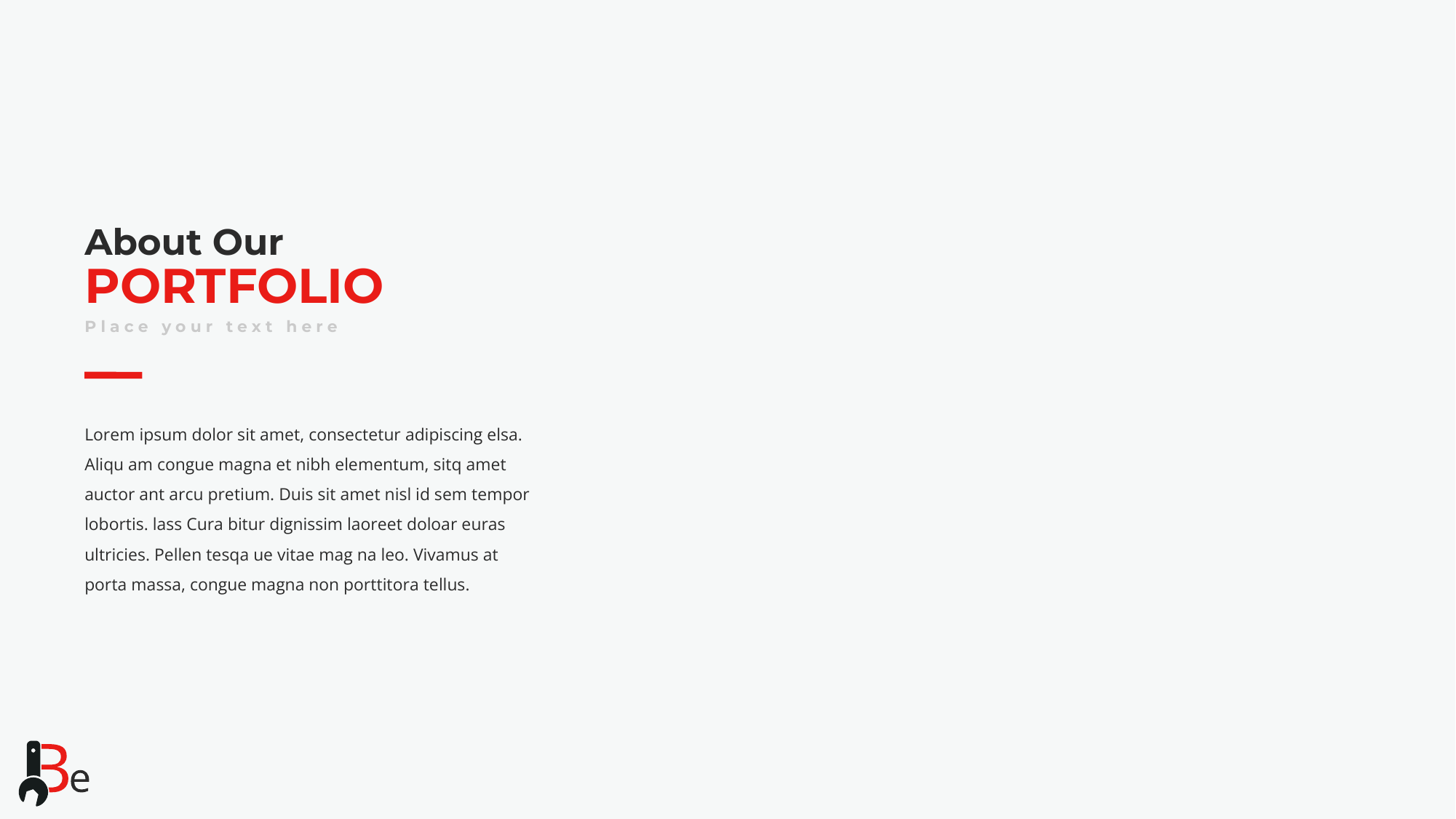

About Our
PORTFOLIO
Place your text here

Lorem ipsum dolor sit amet, consectetur adipiscing elsa. Aliqu am congue magna et nibh elementum, sitq amet auctor ant arcu pretium. Duis sit amet nisl id sem tempor lobortis. lass Cura bitur dignissim laoreet doloar euras ultricies. Pellen tesqa ue vitae mag na leo. Vivamus at porta massa, congue magna non porttitora tellus.